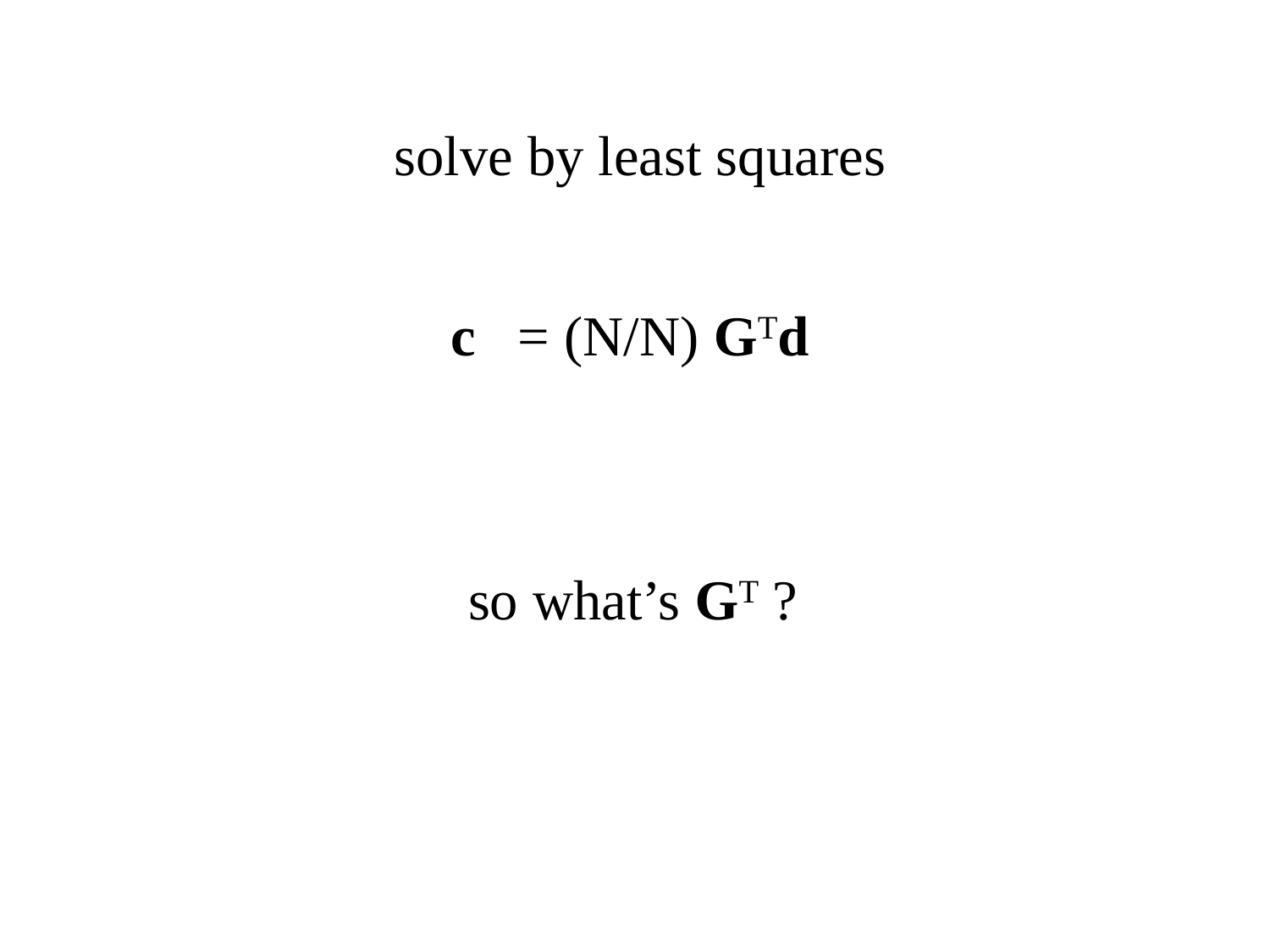

solve by least squares
c   = (N/N) GTd
so what’s GT ?